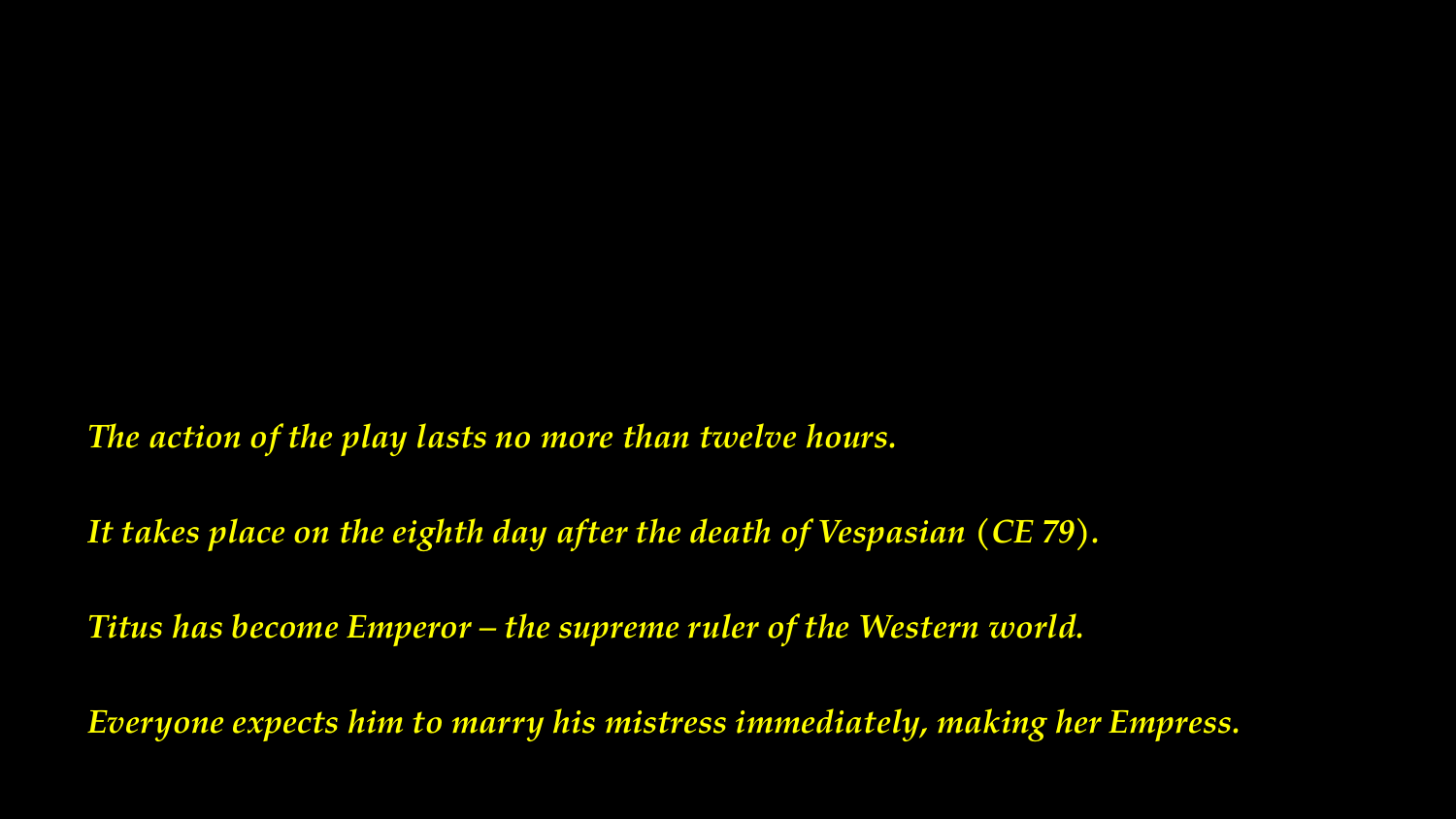

# The action of the play lasts no more than twelve hours. It takes place on the eighth day after the death of Vespasian (CE 79). Titus has become Emperor – the supreme ruler of the Western world. Everyone expects him to marry his mistress immediately, making her Empress.